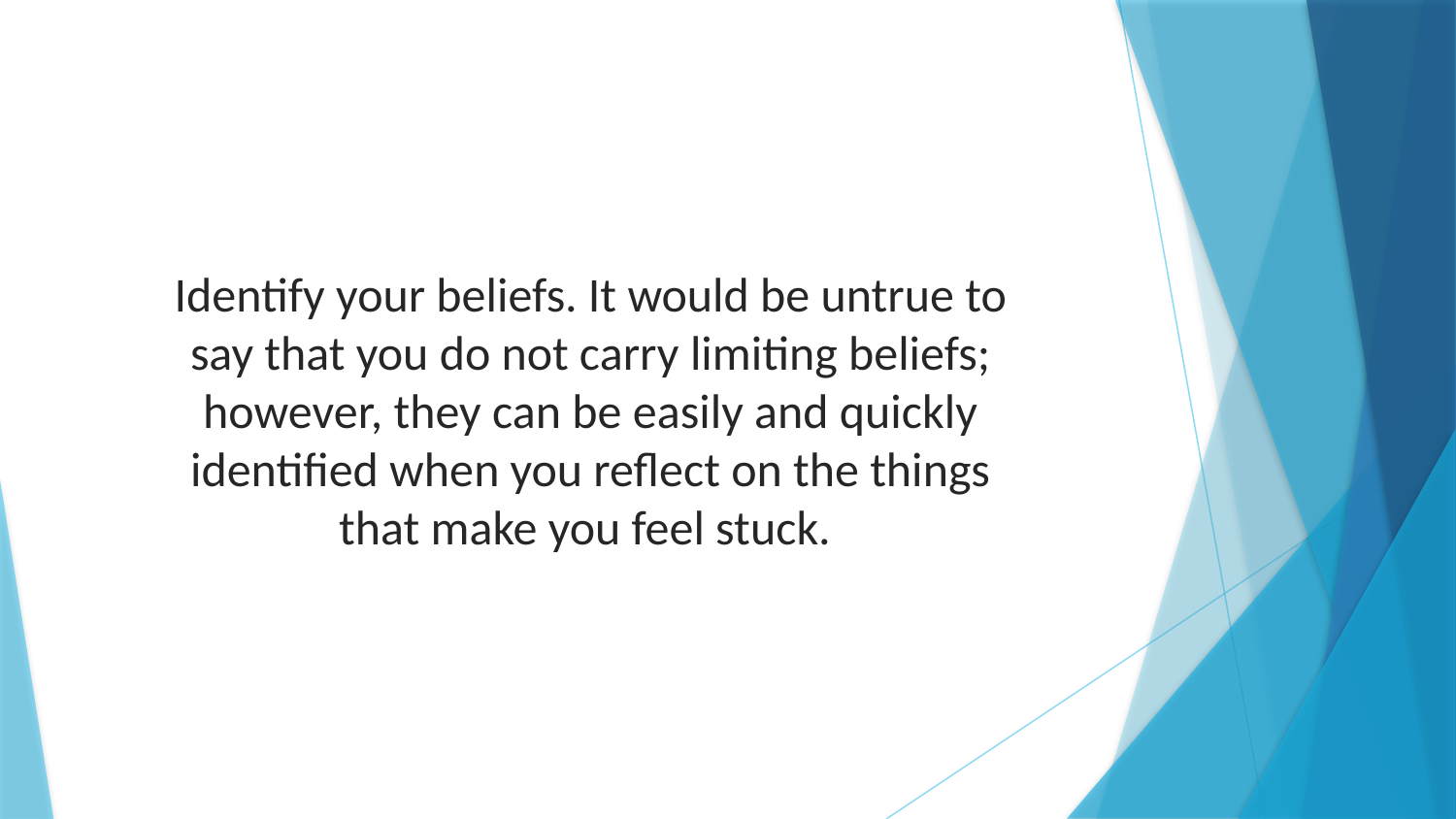

Identify your beliefs. It would be untrue to say that you do not carry limiting beliefs; however, they can be easily and quickly identified when you reflect on the things that make you feel stuck.